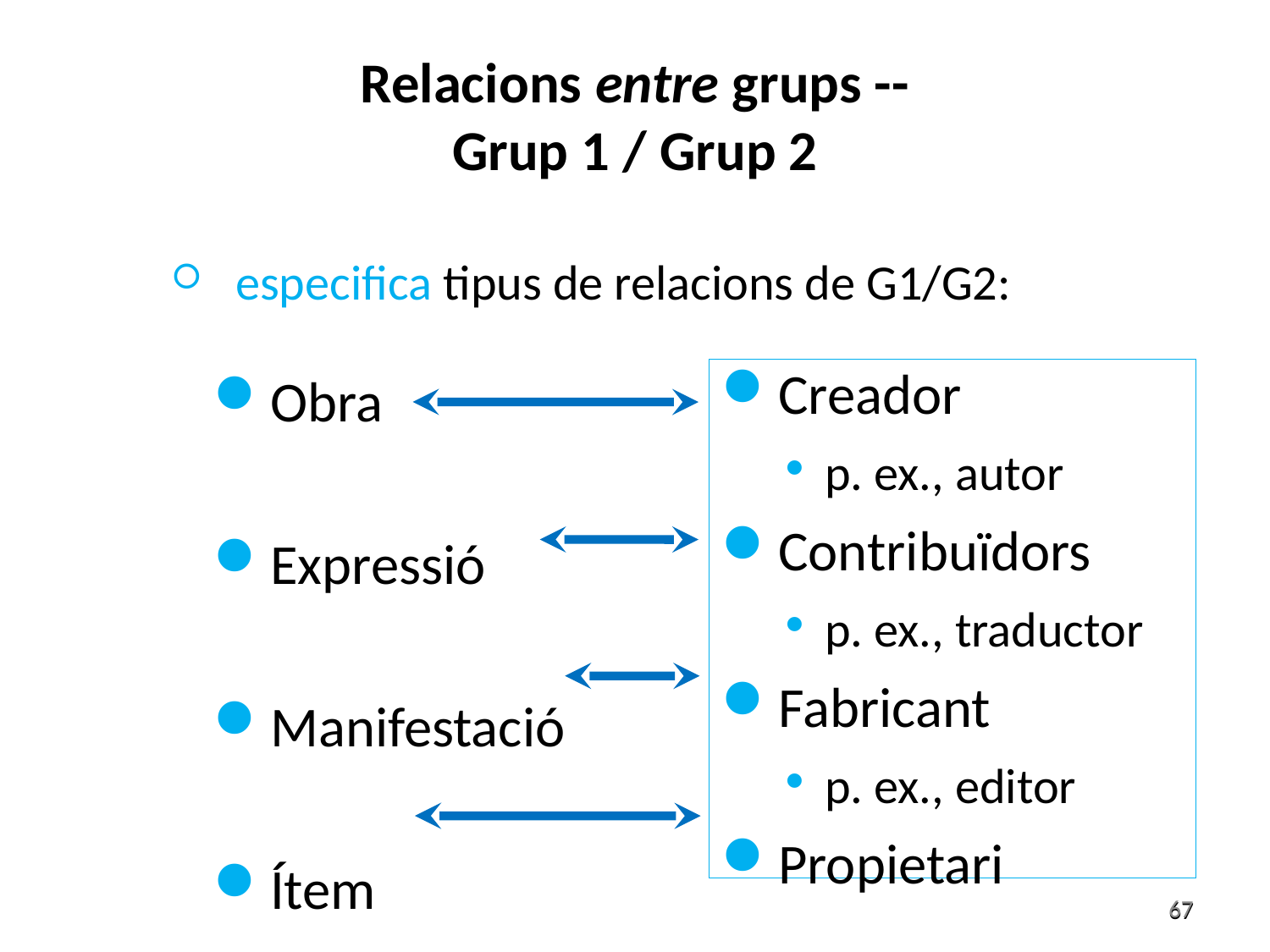

# Relacions entre grups -- Grup 1 / Grup 2
especifica tipus de relacions de G1/G2:
Obra

Expressió

Manifestació

Ítem
Creador
p. ex., autor
Contribuïdors
p. ex., traductor
Fabricant
p. ex., editor
Propietari

67
67